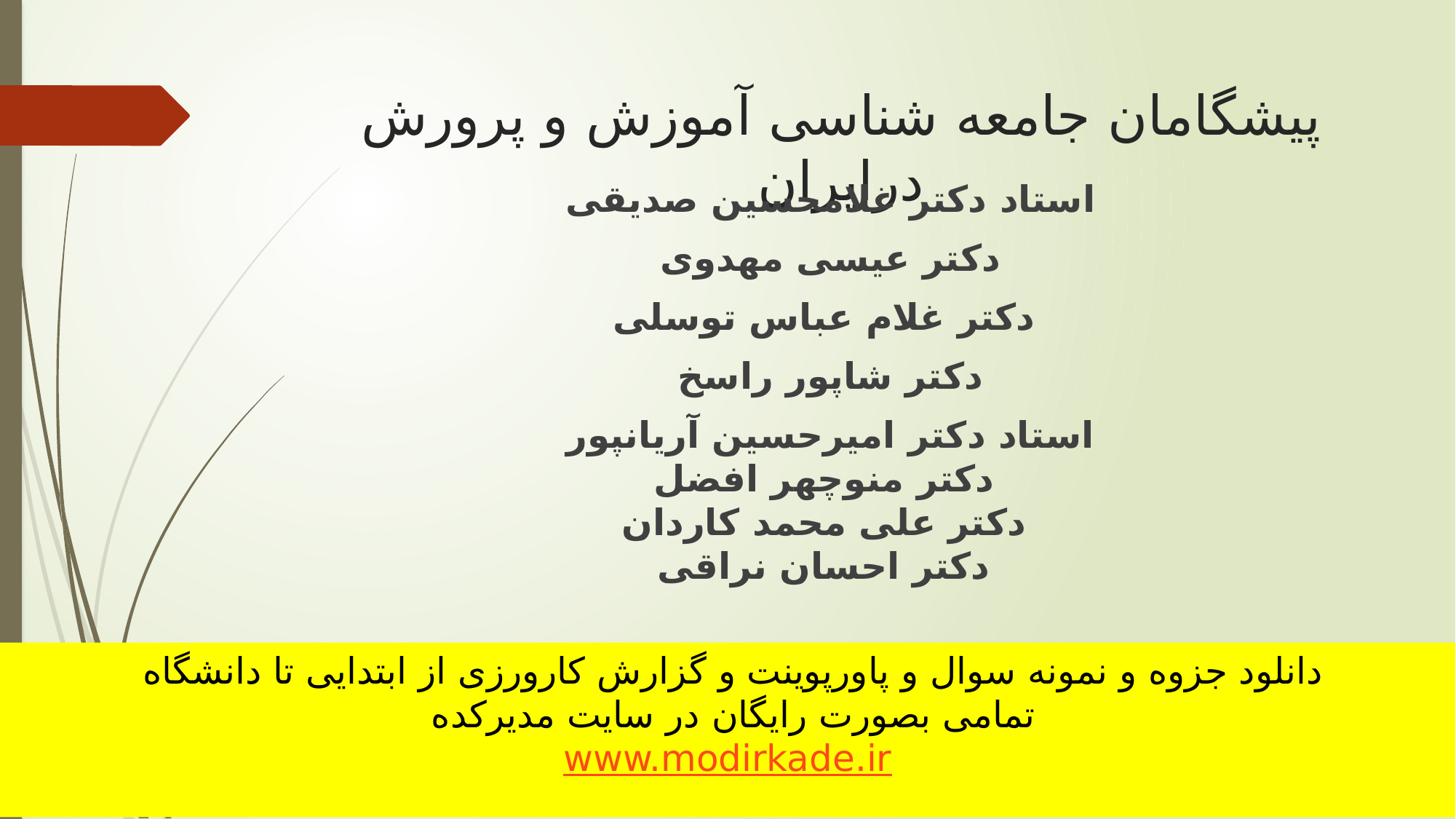

# پیشگامان جامعه شناسی آموزش و پرورش درایران
استاد دکتر غلامحسین صدیقی
دکتر عیسی مهدوی
 دکتر غلام عباس توسلی
دکتر شاپور راسخ
استاد دکتر امیرحسین آریانپور
 دکتر منوچهر افضل
 دکتر علی محمد کاردان
 دکتر احسان نراقی

دانلود جزوه و نمونه سوال و پاورپوینت و گزارش کارورزی از ابتدایی تا دانشگاه
تمامی بصورت رایگان در سایت مدیرکده
www.modirkade.ir

www.modirkade.ir